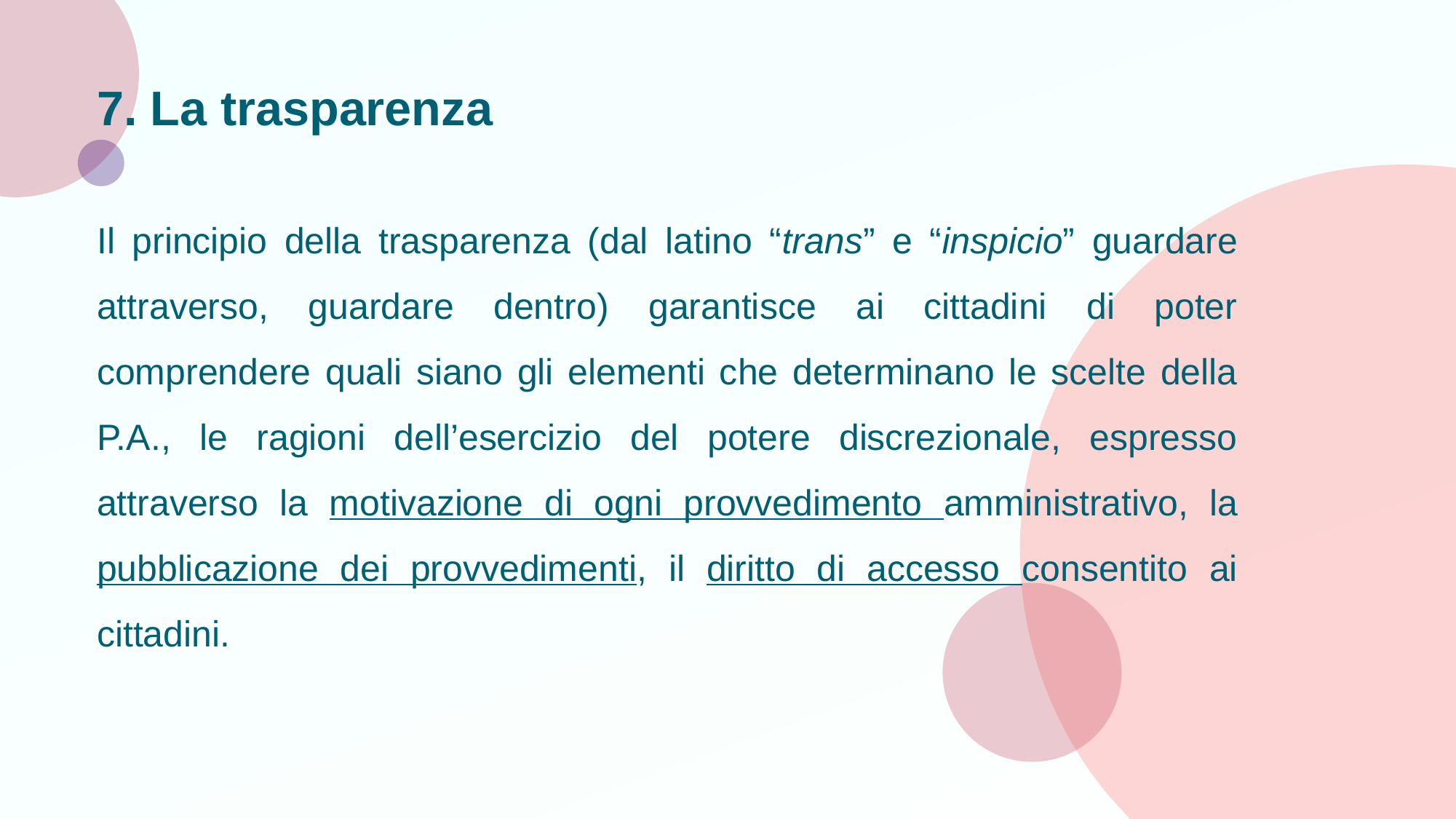

# 7. La trasparenza
Il principio della trasparenza (dal latino “trans” e “inspicio” guardare attraverso, guardare dentro) garantisce ai cittadini di poter comprendere quali siano gli elementi che determinano le scelte della P.A., le ragioni dell’esercizio del potere discrezionale, espresso attraverso la motivazione di ogni provvedimento amministrativo, la pubblicazione dei provvedimenti, il diritto di accesso consentito ai cittadini.